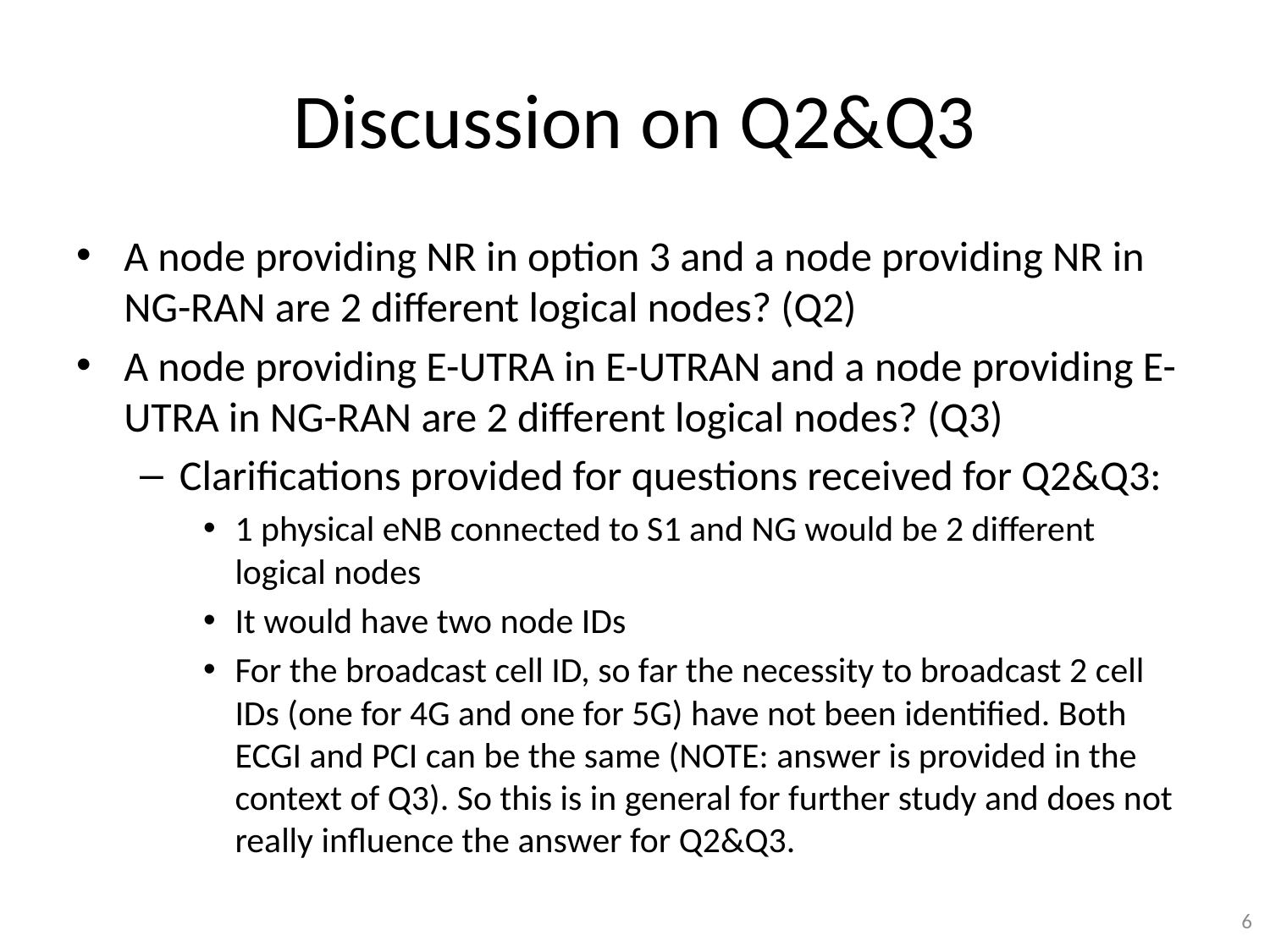

# Discussion on Q2&Q3
A node providing NR in option 3 and a node providing NR in NG-RAN are 2 different logical nodes? (Q2)
A node providing E-UTRA in E-UTRAN and a node providing E-UTRA in NG-RAN are 2 different logical nodes? (Q3)
Clarifications provided for questions received for Q2&Q3:
1 physical eNB connected to S1 and NG would be 2 different logical nodes
It would have two node IDs
For the broadcast cell ID, so far the necessity to broadcast 2 cell IDs (one for 4G and one for 5G) have not been identified. Both ECGI and PCI can be the same (NOTE: answer is provided in the context of Q3). So this is in general for further study and does not really influence the answer for Q2&Q3.
6